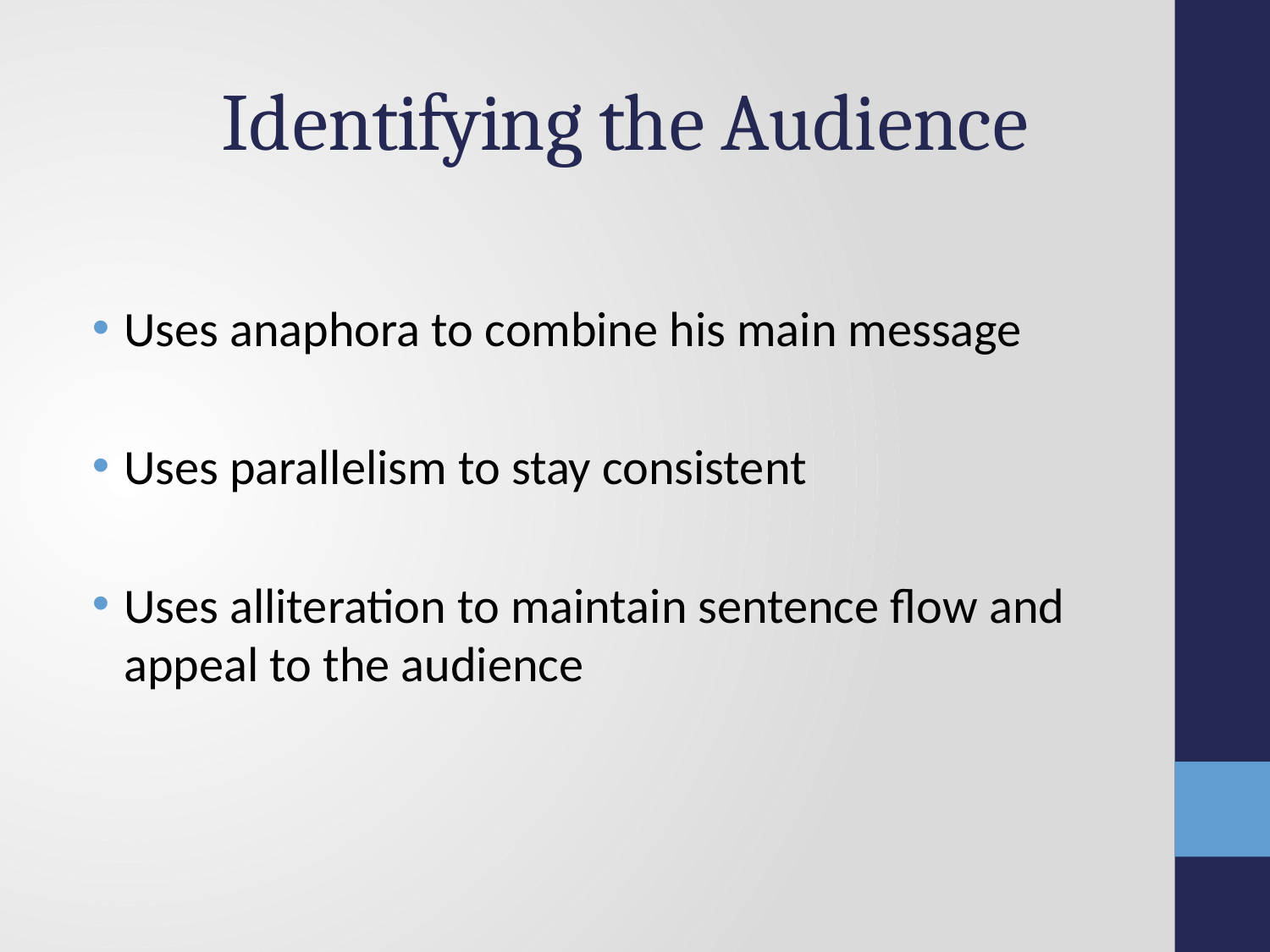

# Identifying the Audience

Uses anaphora to combine his main message

Uses parallelism to stay consistent

Uses alliteration to maintain sentence flow and appeal to the audience